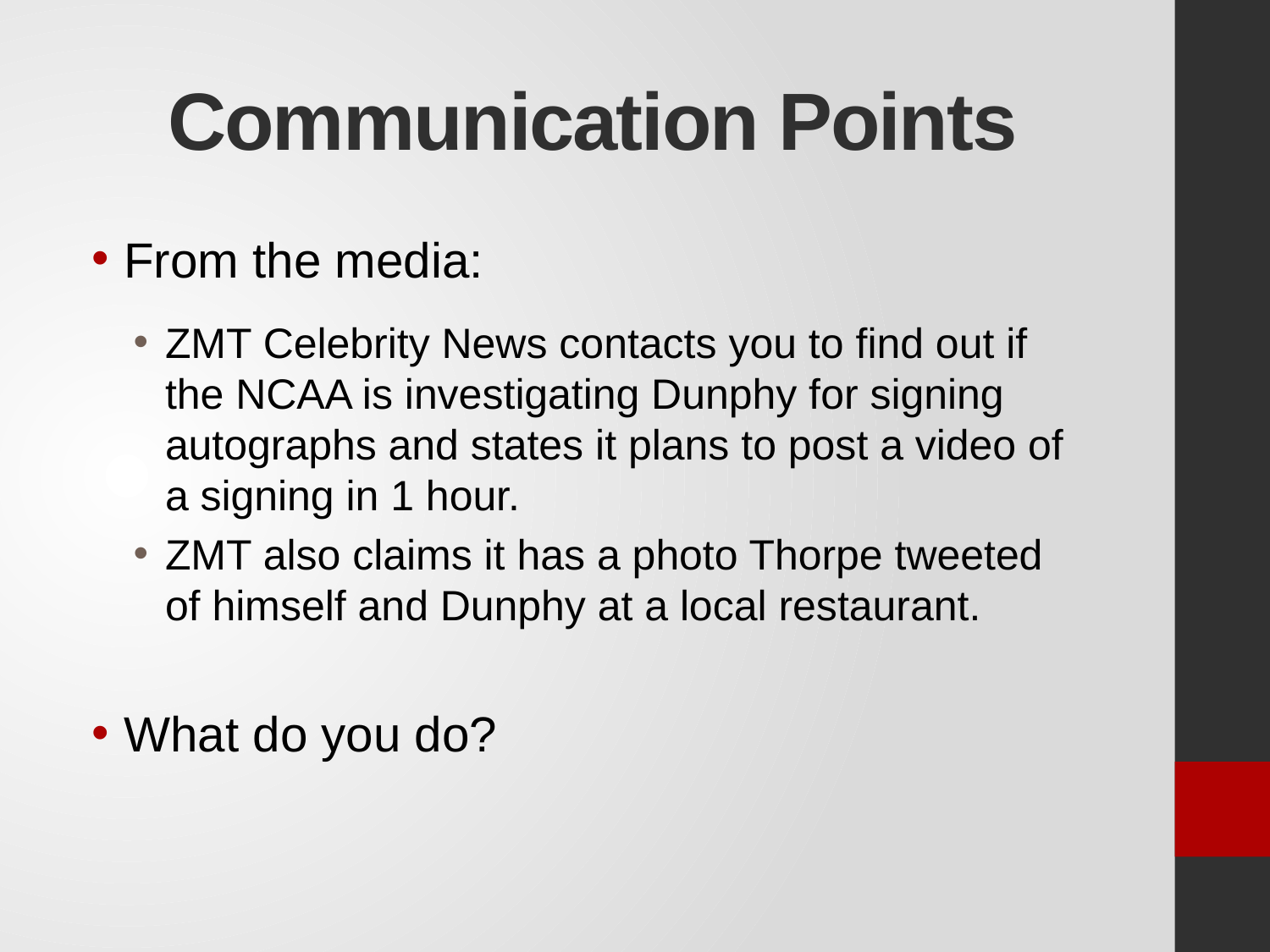

# Communication Points
From the media:

ZMT Celebrity News contacts you to find out if the NCAA is investigating Dunphy for signing autographs and states it plans to post a video of a signing in 1 hour.
ZMT also claims it has a photo Thorpe tweeted of himself and Dunphy at a local restaurant.

What do you do?